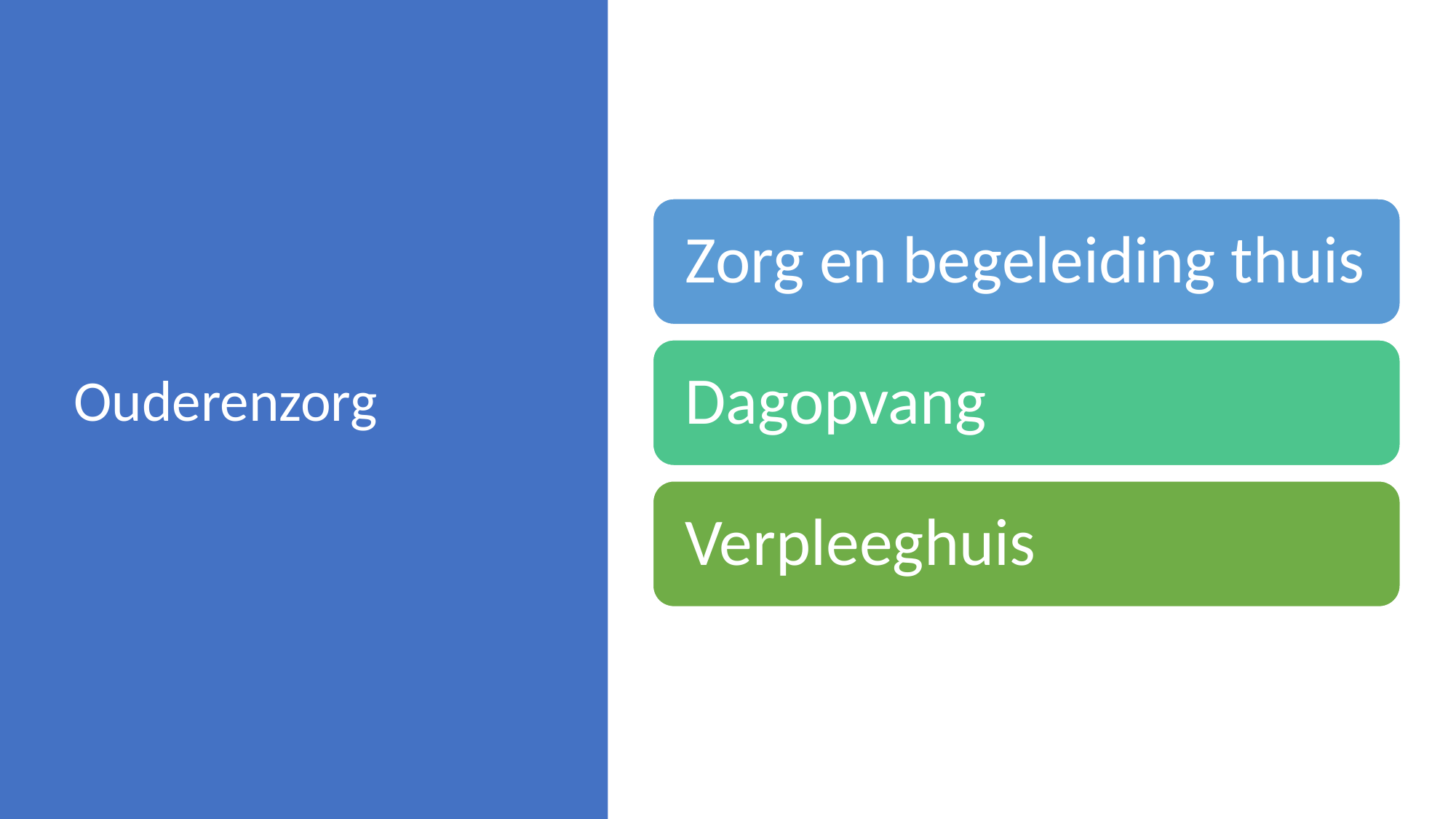

# Ouderenzorg
Zorg en begeleiding thuis
Dagopvang
Verpleeghuis